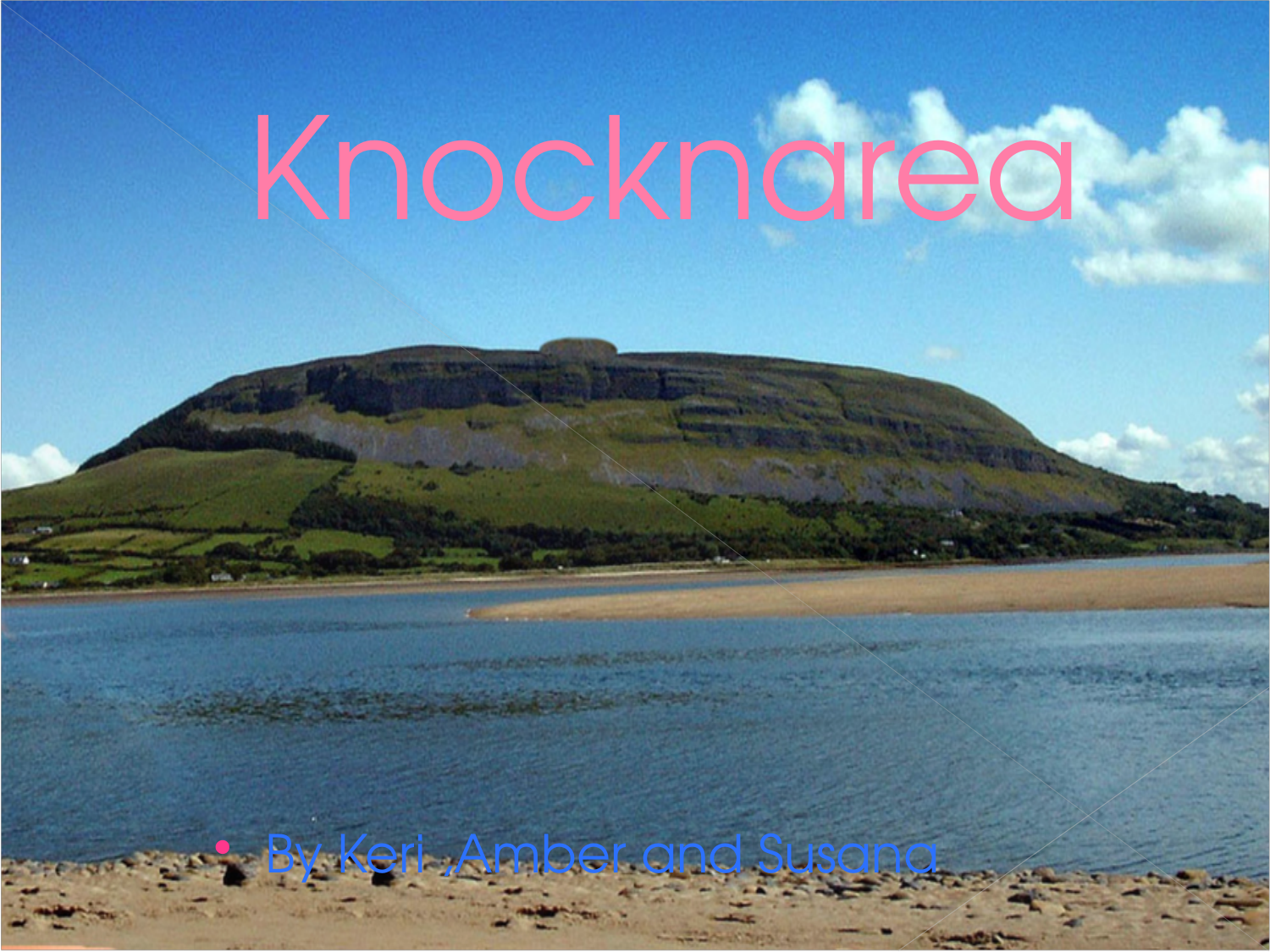

# Knocknarea

By Keri ,Amber and Susana